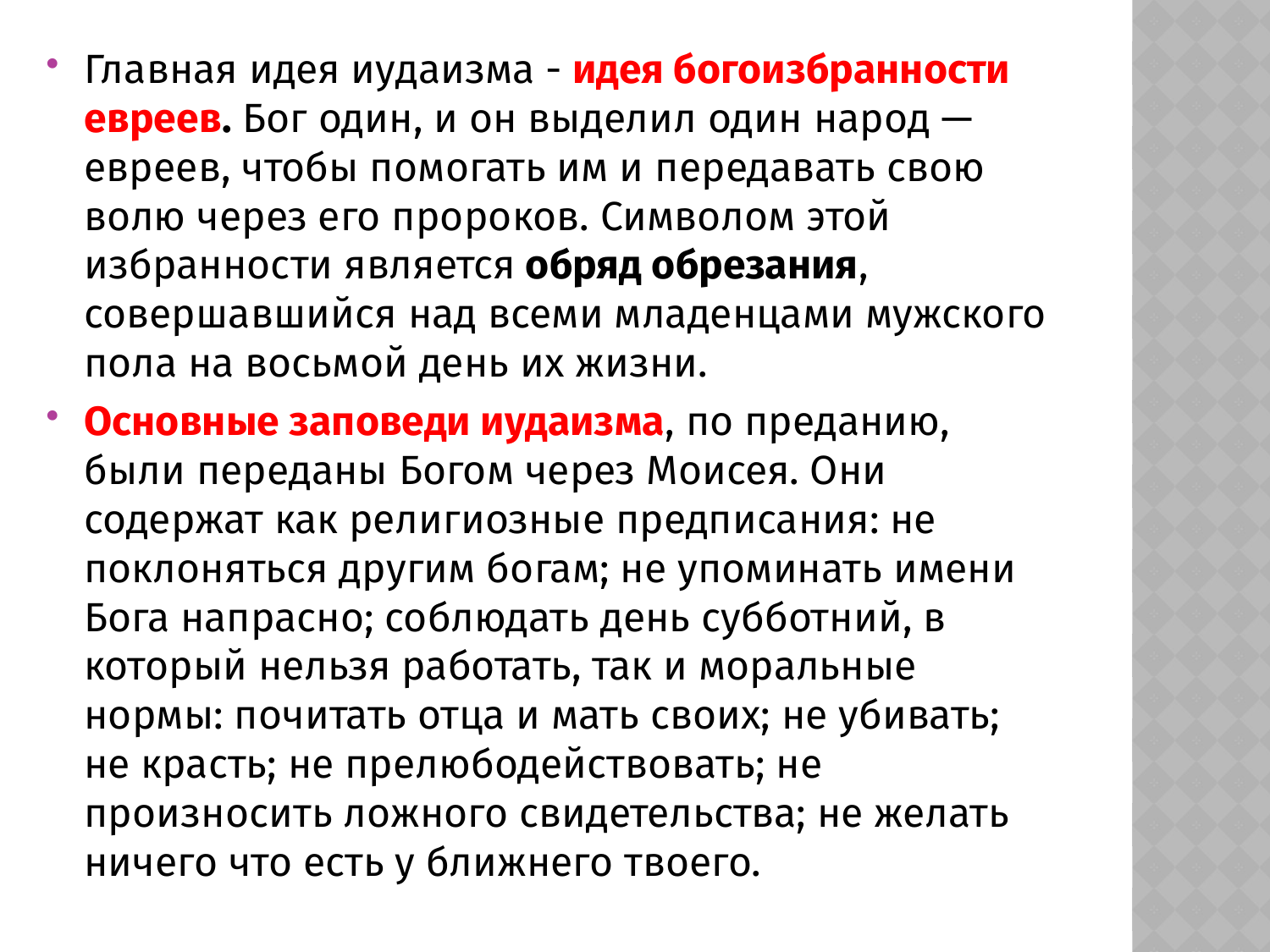

Главная идея иудаизма - идея богоизбранности евреев. Бог один, и он выделил один народ — евреев, чтобы помогать им и передавать свою волю через его пророков. Символом этой избранности является обряд обрезания, совершавшийся над всеми младенцами мужского пола на восьмой день их жизни.
Основные заповеди иудаизма, по преданию, были переданы Богом через Моисея. Они содержат как религиозные предписания: не поклоняться другим богам; не упоминать имени Бога напрасно; соблюдать день субботний, в который нельзя работать, так и моральные нормы: почитать отца и мать своих; не убивать; не красть; не прелюбодействовать; не произносить ложного свидетельства; не желать ничего что есть у ближнего твоего.